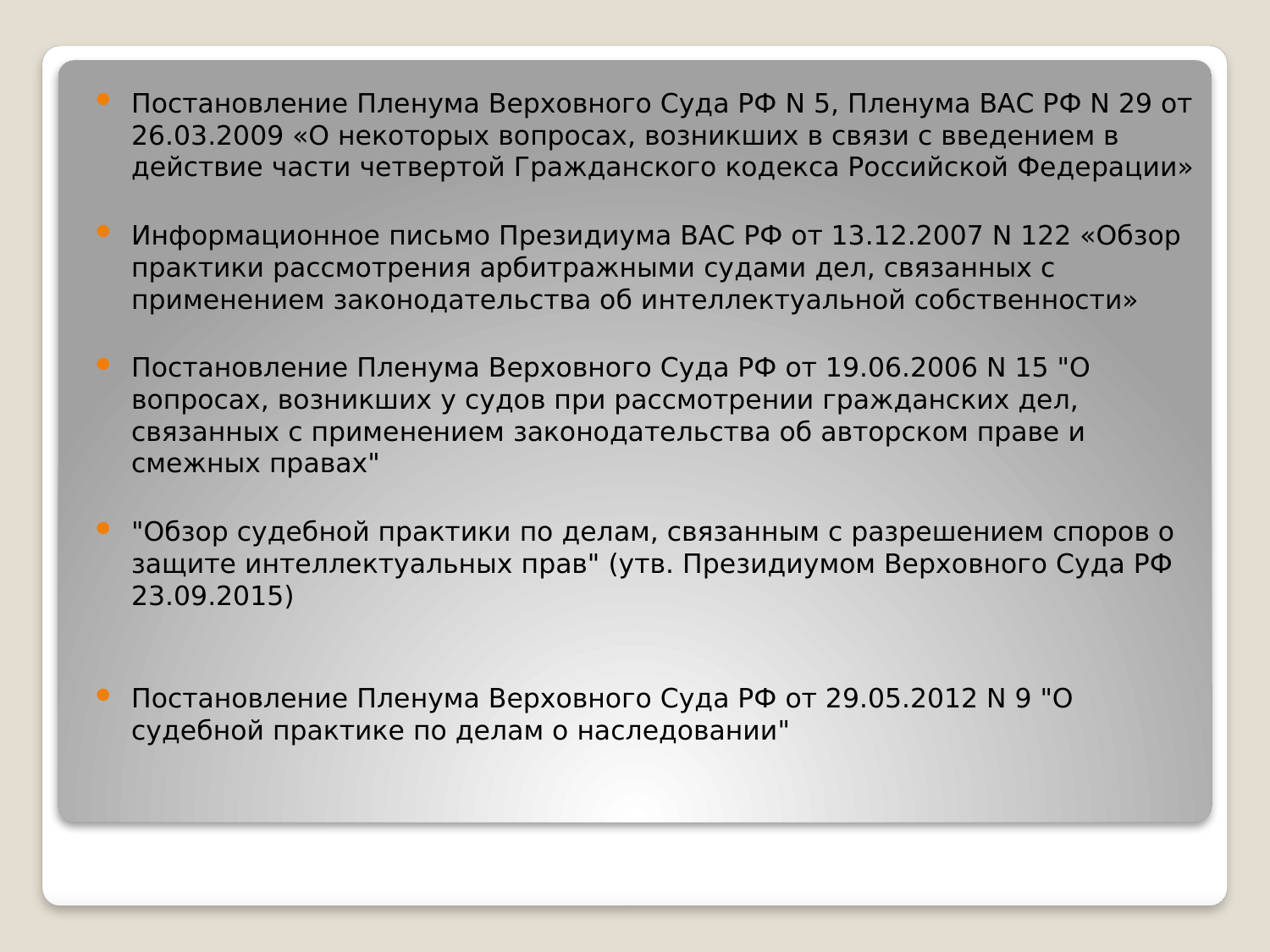

Постановление Пленума Верховного Суда РФ N 5, Пленума ВАС РФ N 29 от 26.03.2009 «О некоторых вопросах, возникших в связи с введением в действие части четвертой Гражданского кодекса Российской Федерации»

Информационное письмо Президиума ВАС РФ от 13.12.2007 N 122 «Обзор практики рассмотрения арбитражными судами дел, связанных с применением законодательства об интеллектуальной собственности»

Постановление Пленума Верховного Суда РФ от 19.06.2006 N 15 "О вопросах, возникших у судов при рассмотрении гражданских дел, связанных с применением законодательства об авторском праве и смежных правах"

"Обзор судебной практики по делам, связанным с разрешением споров о защите интеллектуальных прав" (утв. Президиумом Верховного Суда РФ 23.09.2015)

Постановление Пленума Верховного Суда РФ от 29.05.2012 N 9 "О судебной практике по делам о наследовании"

#